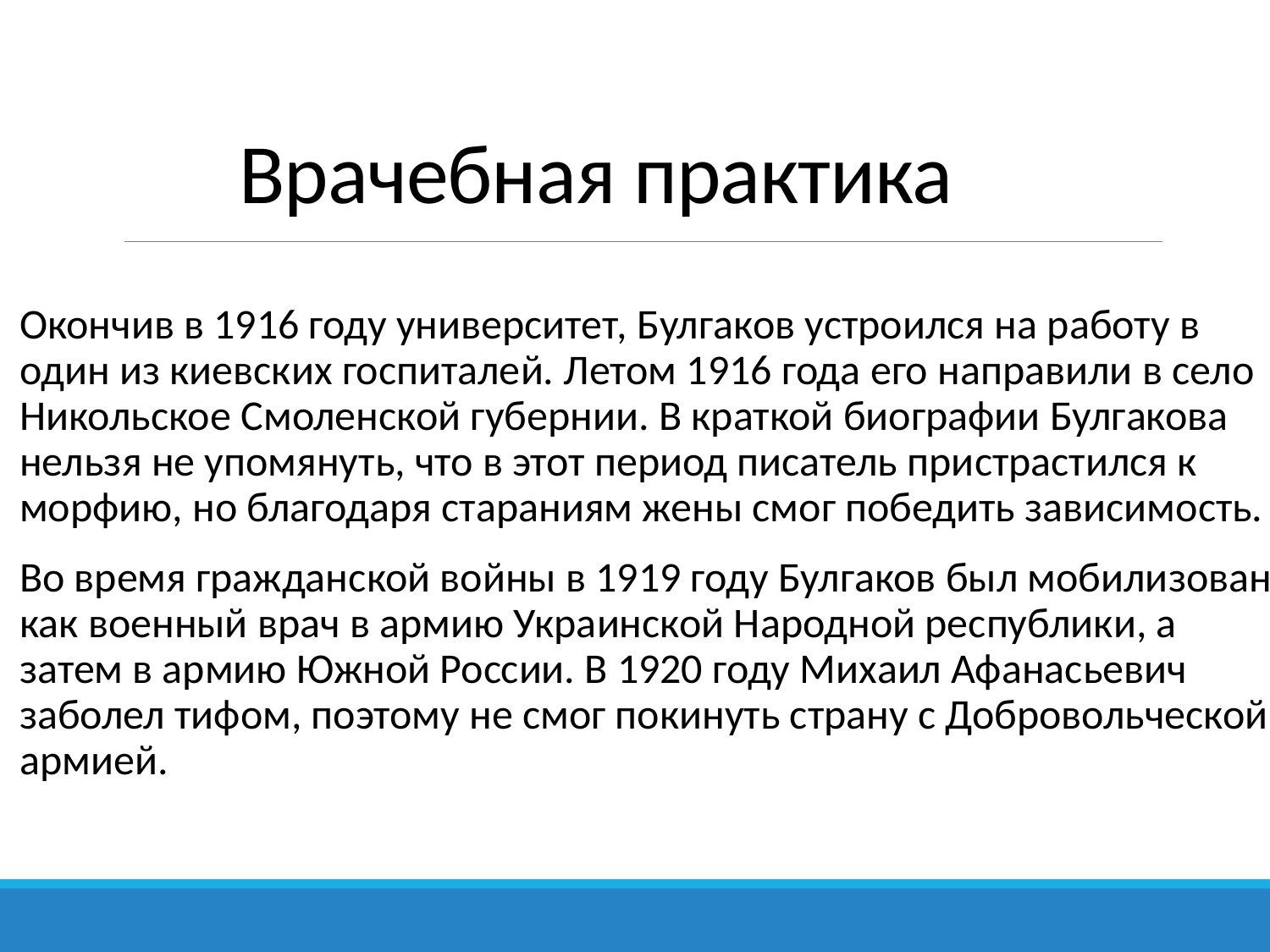

# Врачебная практика

Окончив в 1916 году университет, Булгаков устроился на работу в один из киевских госпиталей. Летом 1916 года его направили в село Никольское Смоленской губернии. В краткой биографии Булгакова нельзя не упомянуть, что в этот период писатель пристрастился к морфию, но благодаря стараниям жены смог победить зависимость.
Во время гражданской войны в 1919 году Булгаков был мобилизован как военный врач в армию Украинской Народной республики, а затем в армию Южной России. В 1920 году Михаил Афанасьевич заболел тифом, поэтому не смог покинуть страну с Добровольческой армией.